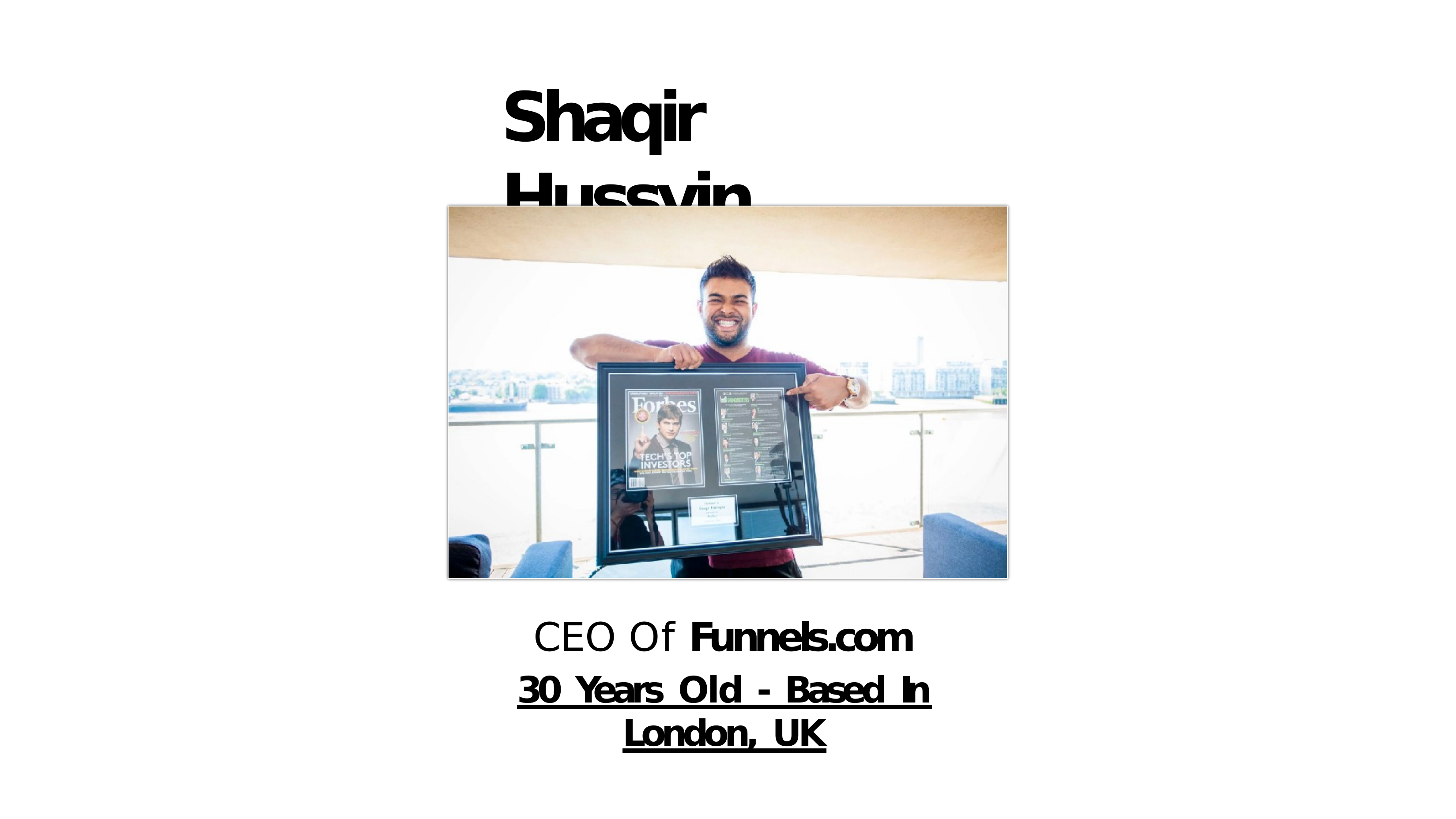

# Shaqir Hussyin

CEO Of Funnels.com
30 Years Old - Based In London, UK